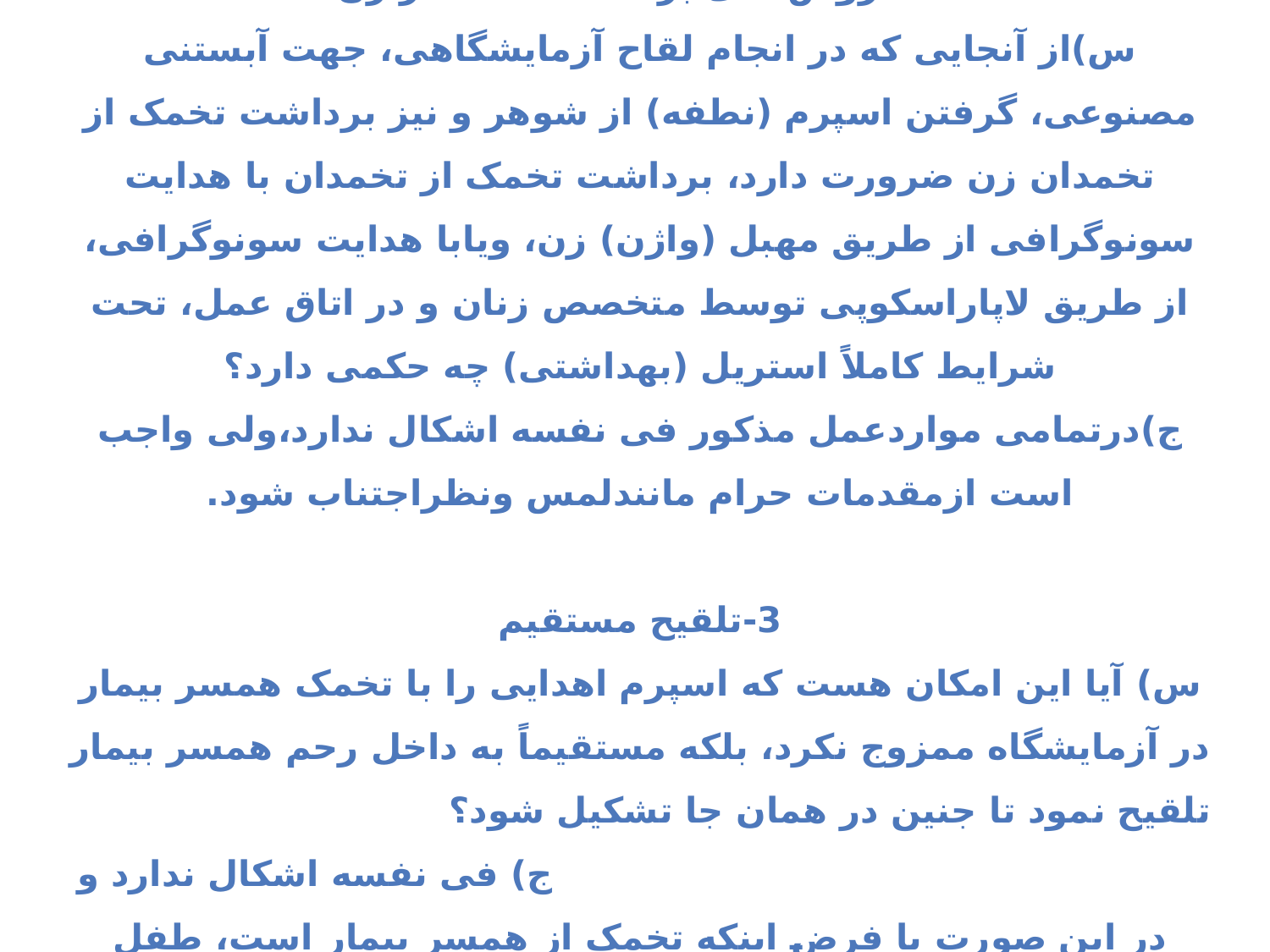

2-روش های برداشت تخمک از زن
س)از آنجایی که در انجام لقاح آزمایشگاهی، جهت آبستنی مصنوعی، گرفتن اسپرم (نطفه) از شوهر و نیز برداشت تخمک از تخمدان زن ضرورت دارد، برداشت تخمک از تخمدان با هدایت سونوگرافی از طریق مهبل (واژن) زن، ویابا هدایت سونوگرافی، از طریق لاپاراسکوپی توسط متخصص زنان و در اتاق عمل، تحت شرایط کاملاً استریل (بهداشتی) چه حکمی دارد؟
ج)درتمامی مواردعمل مذکور فی نفسه اشکال ندارد،ولی واجب است ازمقدمات حرام مانندلمس ونظراجتناب شود.

3-تلقیح مستقیم
س) آیا این امکان هست که اسپرم اهدایی را با تخمک همسر بیمار در آزمایشگاه ممزوج نکرد، بلکه مستقیماً به داخل رحم همسر بیمار تلقیح نمود تا جنین در همان جا تشکیل شود؟                                                                                     ج) فی نفسه اشکال ندارد و در این صورت با فرض اینکه تخمک از همسر بیمار است، طفل فرزند او می باشد و به شوهرش محرم است.